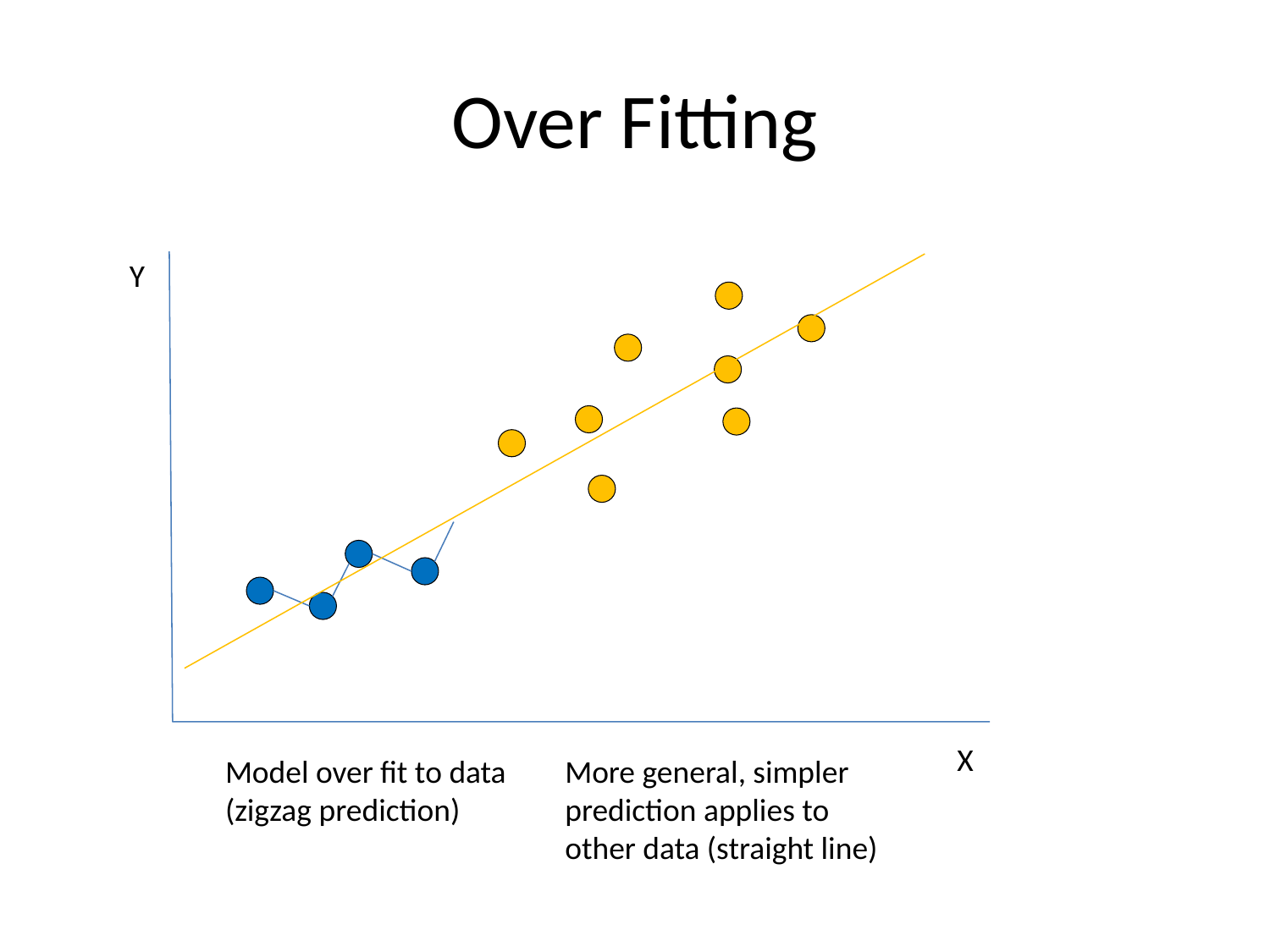

# Over Fitting
Y

X
Model over fit to data (zigzag prediction)
More general, simpler prediction applies to other data (straight line)